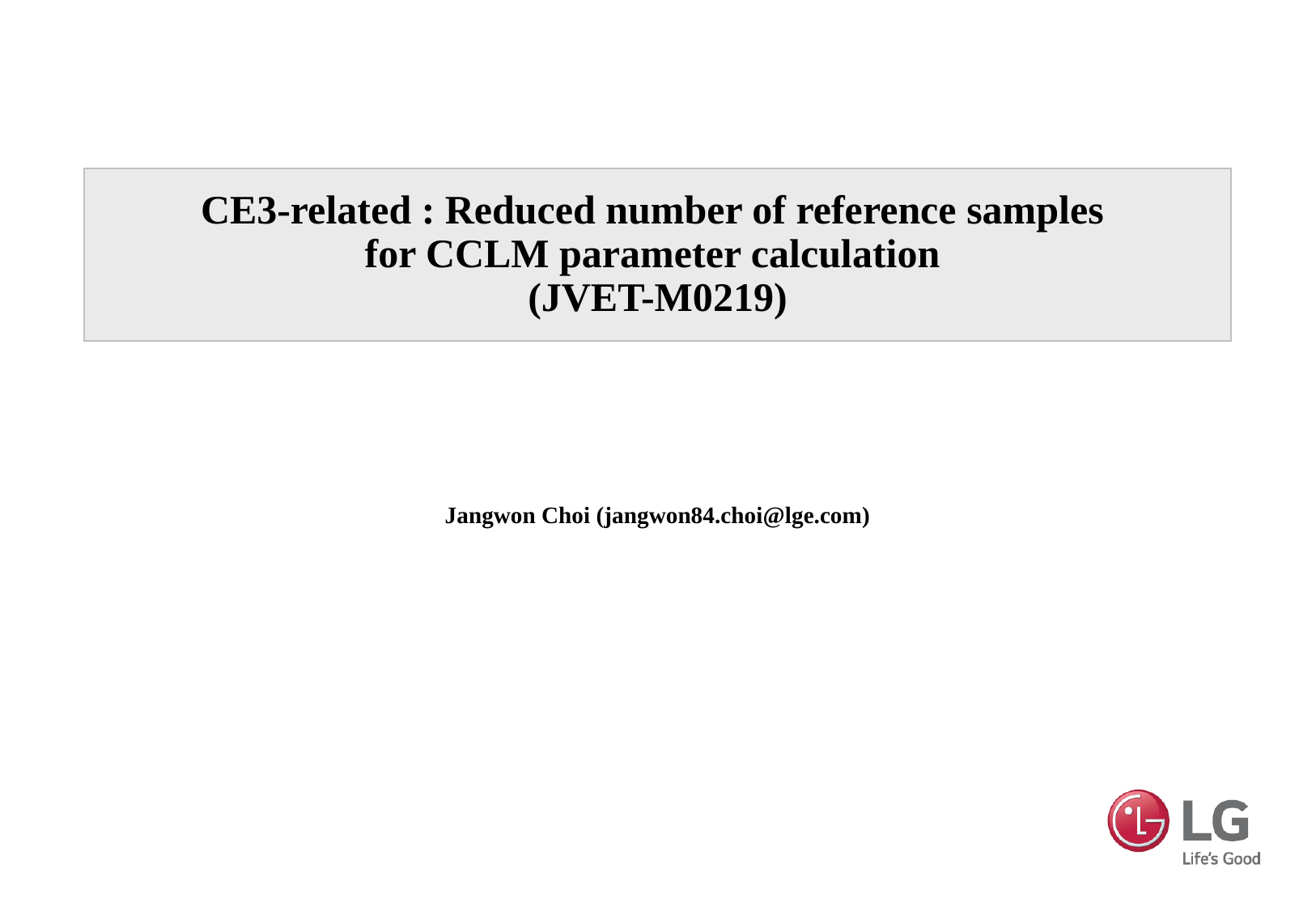

# CE3-related : Reduced number of reference samples for CCLM parameter calculation (JVET-M0219)
Jangwon Choi (jangwon84.choi@lge.com)